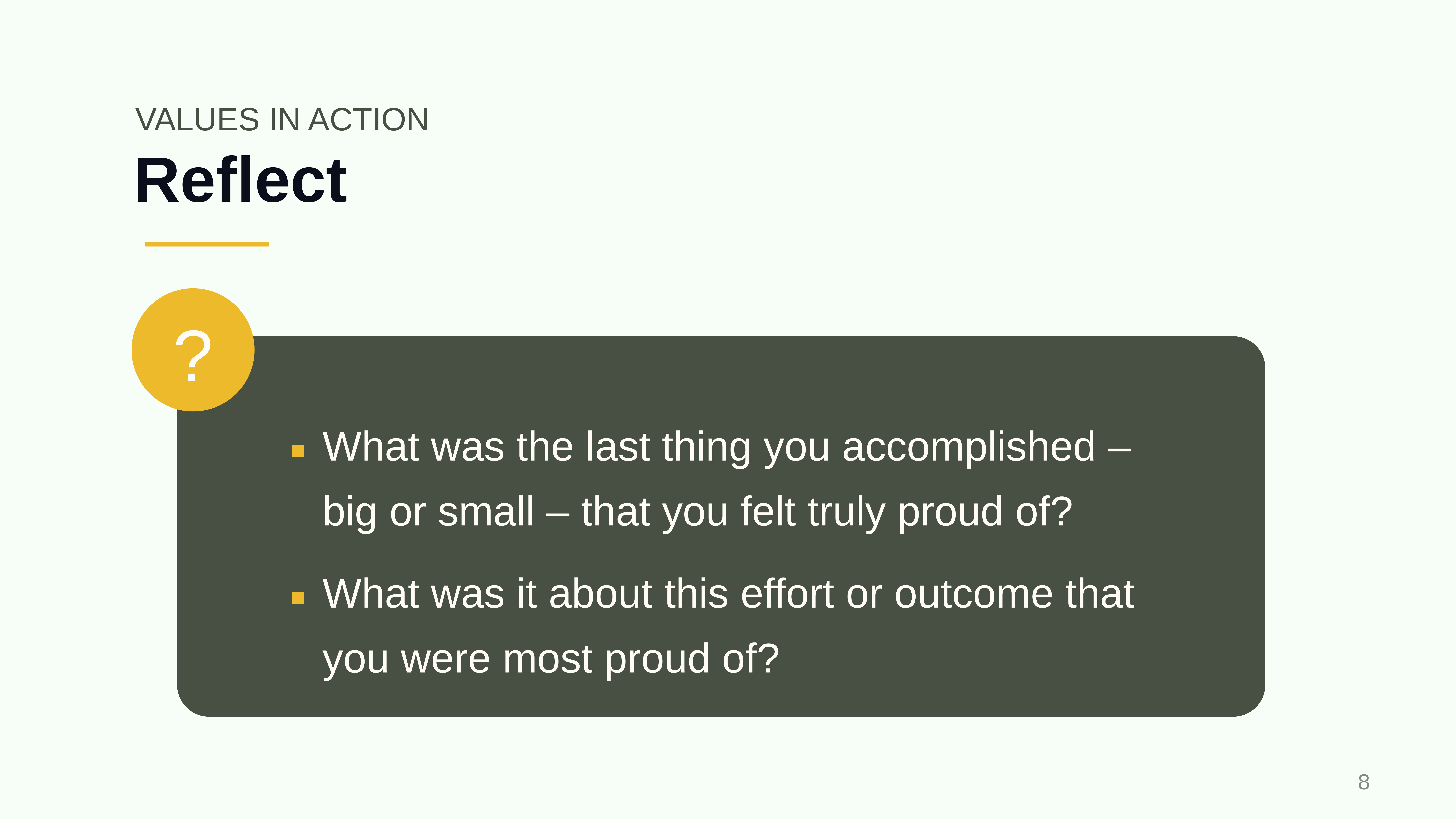

VALUES IN ACTION
# Reflect

?

What was the last thing you accomplished – big or small – that you felt truly proud of?
What was it about this effort or outcome that you were most proud of?
8